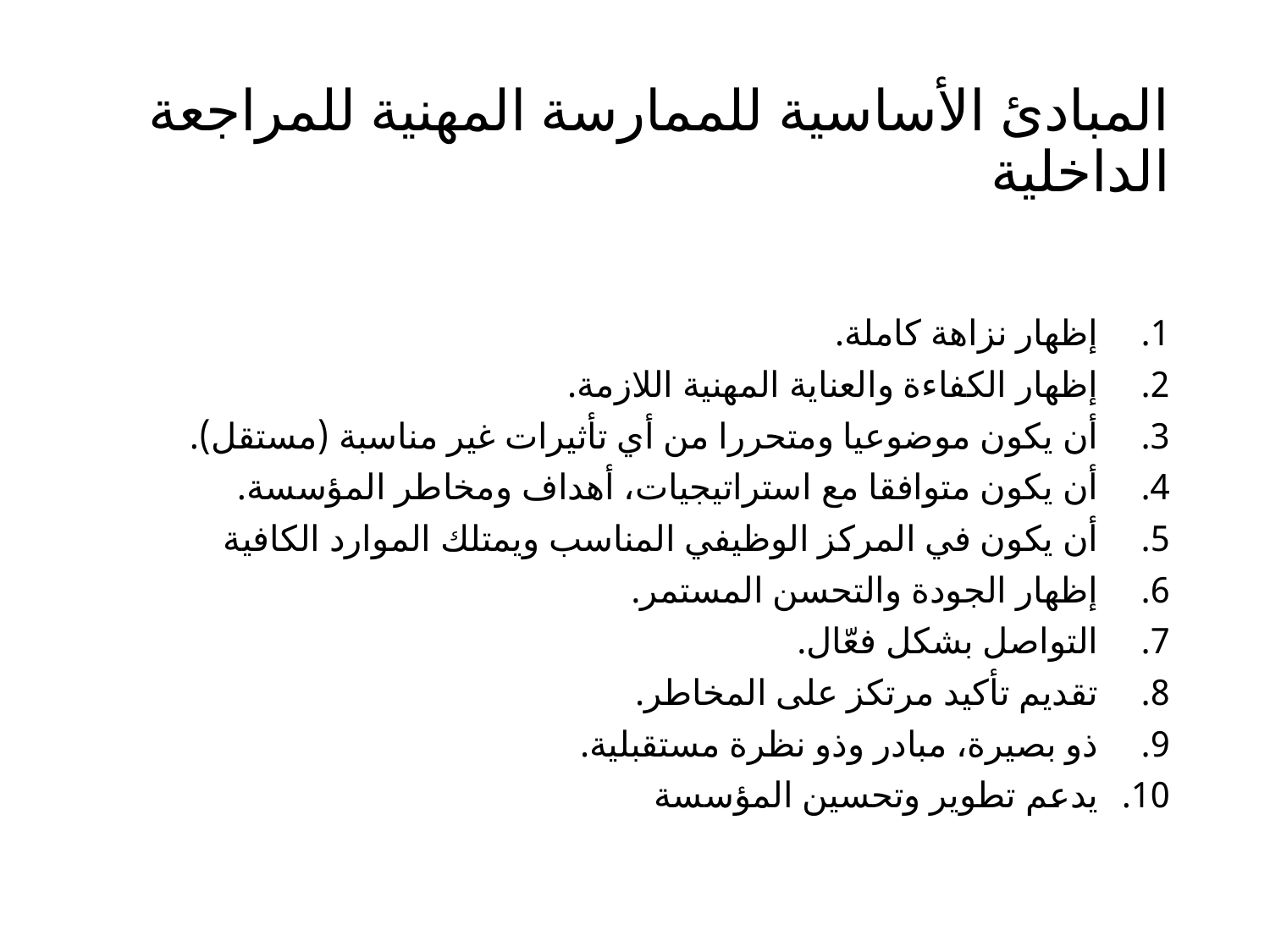

# المبادئ الأساسية للممارسة المهنية للمراجعة الداخلية

إظهار نزاهة كاملة.
إظهار الكفاءة والعناية المهنية اللازمة.
أن يكون موضوعيا ومتحررا من أي تأثيرات غير مناسبة (مستقل).
أن يكون متوافقا مع استراتيجيات، أهداف ومخاطر المؤسسة.
أن يكون في المركز الوظيفي المناسب ويمتلك الموارد الكافية
إظهار الجودة والتحسن المستمر.
التواصل بشكل فعّال.
تقديم تأكيد مرتكز على المخاطر.
ذو بصيرة، مبادر وذو نظرة مستقبلية.
يدعم تطوير وتحسين المؤسسة